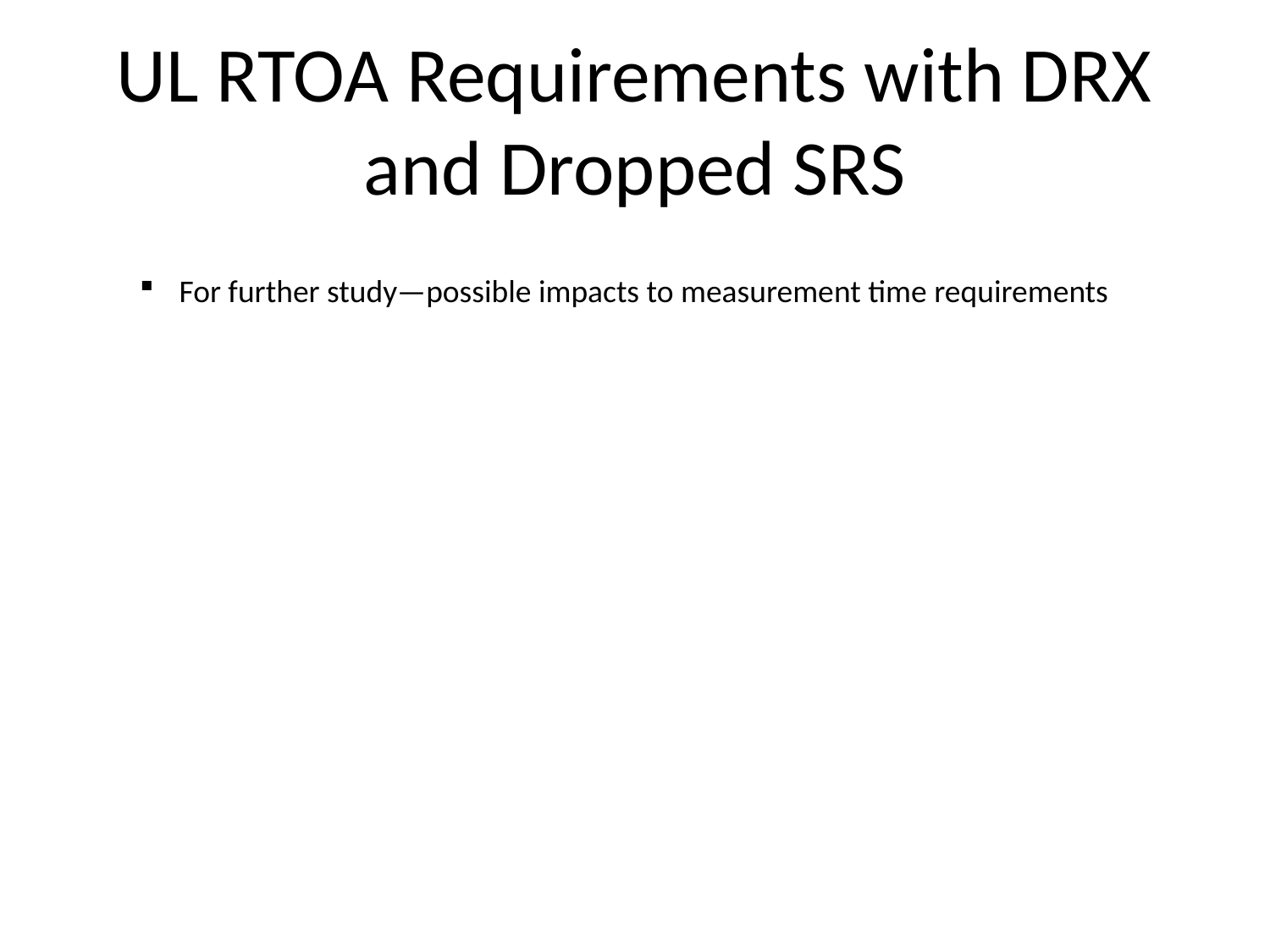

UL RTOA Requirements with DRX and Dropped SRS

For further study—possible impacts to measurement time requirements